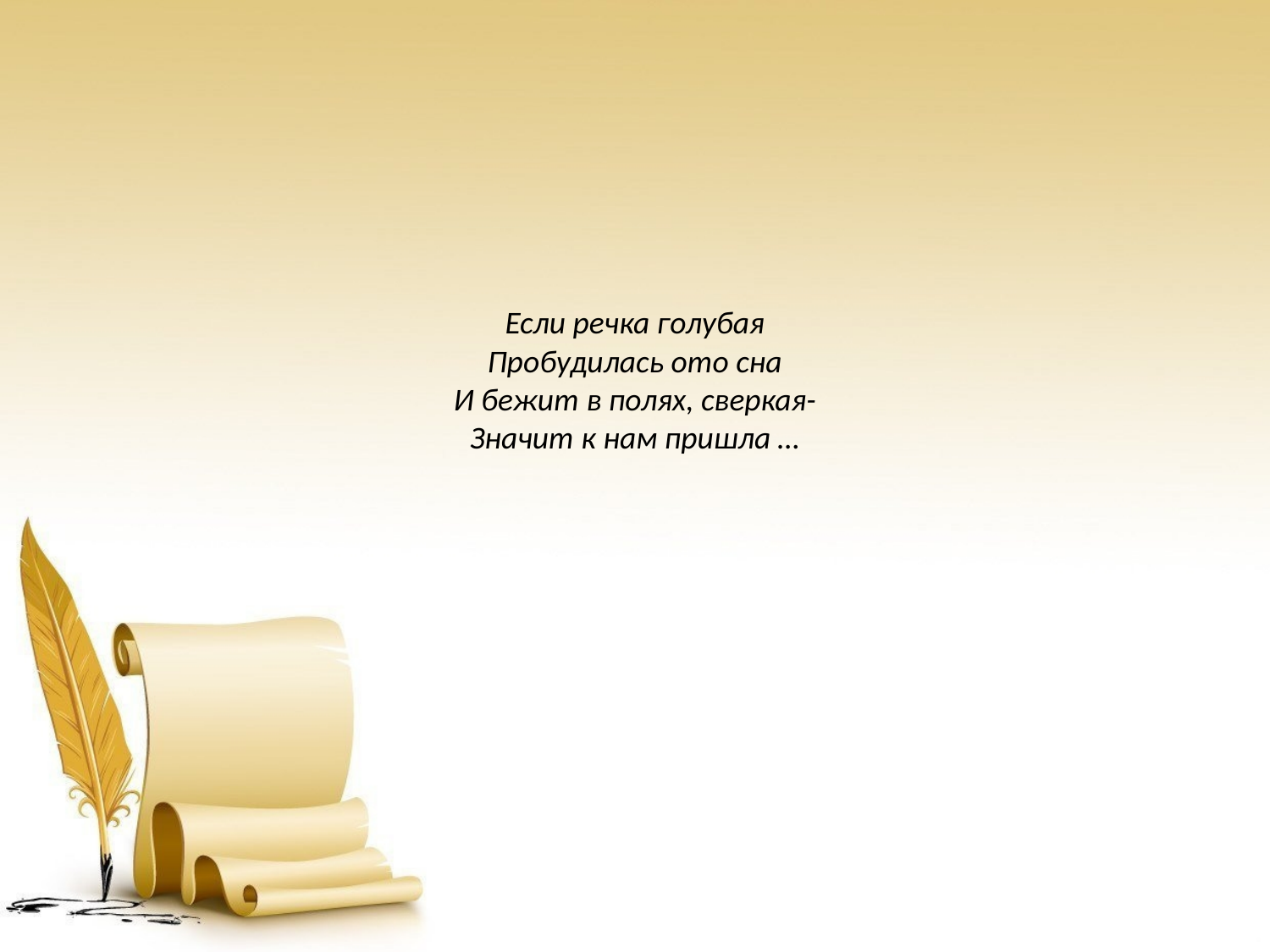

# Если речка голубая Пробудилась ото сна И бежит в полях, сверкая- Значит к нам пришла …